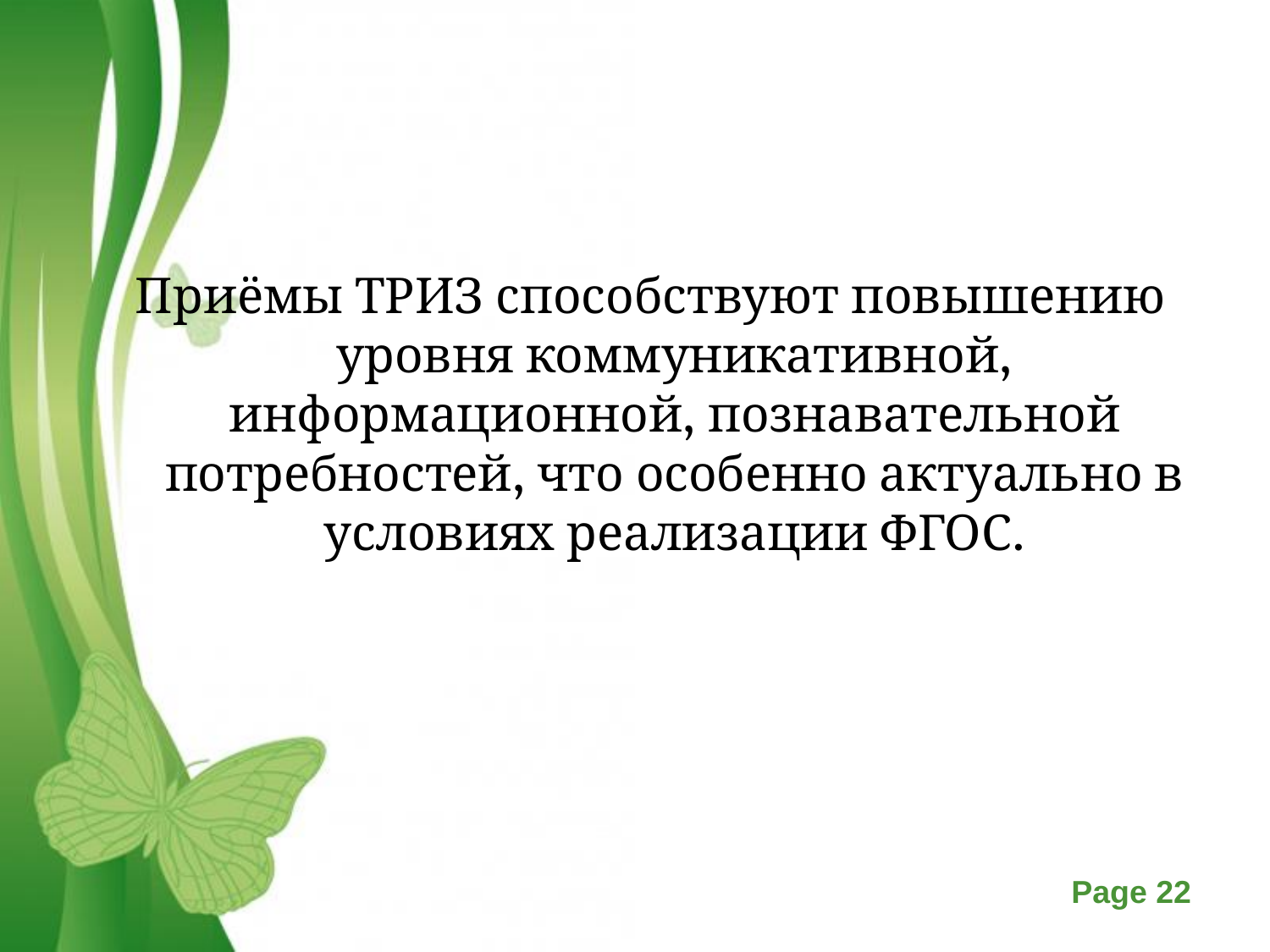

Приёмы ТРИЗ способствуют повышению уровня коммуникативной, информационной, познавательной потребностей, что особенно актуально в условиях реализации ФГОС.